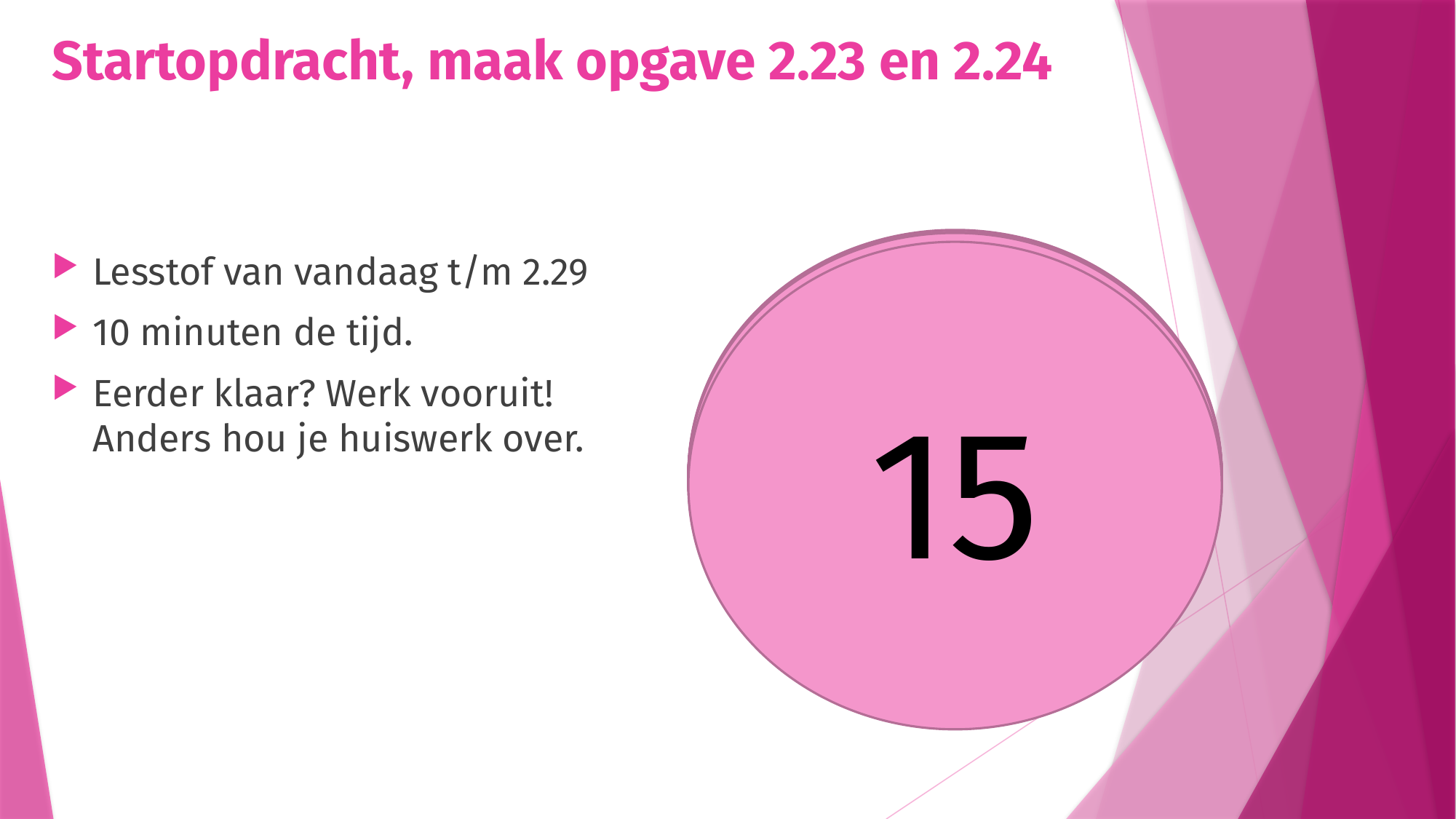

# Startopdracht, maak opgave 2.23 en 2.24
10
11
9
8
14
5
6
7
4
3
1
2
13
12
Lesstof van vandaag t/m 2.29
10 minuten de tijd.
Eerder klaar? Werk vooruit! Anders hou je huiswerk over.
15